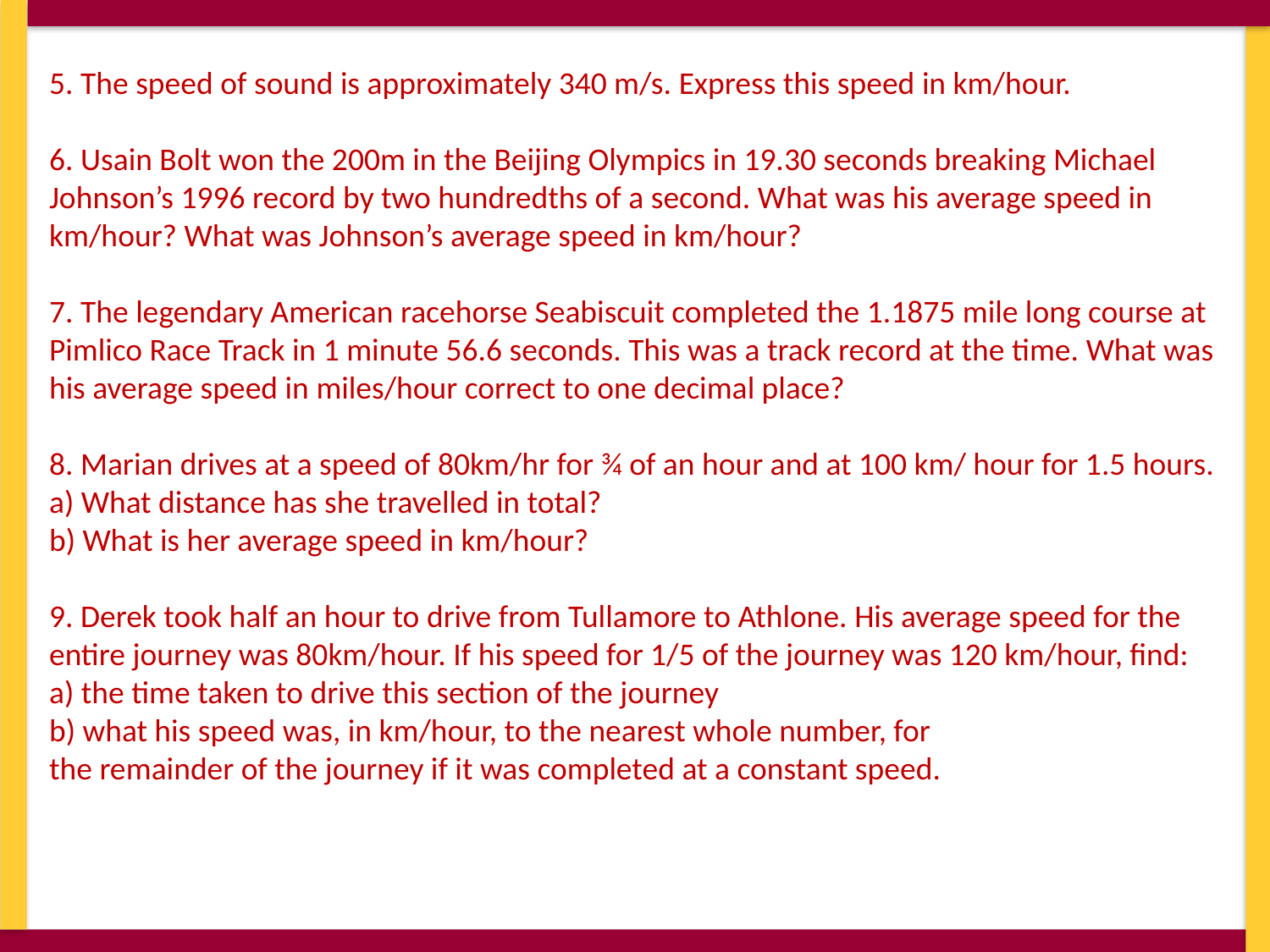

5. The speed of sound is approximately 340 m/s. Express this speed in km/hour.

6. Usain Bolt won the 200m in the Beijing Olympics in 19.30 seconds breaking Michael Johnson’s 1996 record by two hundredths of a second. What was his average speed in km/hour? What was Johnson’s average speed in km/hour?

7. The legendary American racehorse Seabiscuit completed the 1.1875 mile long course at Pimlico Race Track in 1 minute 56.6 seconds. This was a track record at the time. What was his average speed in miles/hour correct to one decimal place?

8. Marian drives at a speed of 80km/hr for ¾ of an hour and at 100 km/ hour for 1.5 hours.
a) What distance has she travelled in total?
b) What is her average speed in km/hour?

9. Derek took half an hour to drive from Tullamore to Athlone. His average speed for the entire journey was 80km/hour. If his speed for 1/5 of the journey was 120 km/hour, find:
a) the time taken to drive this section of the journey
b) what his speed was, in km/hour, to the nearest whole number, for
the remainder of the journey if it was completed at a constant speed.